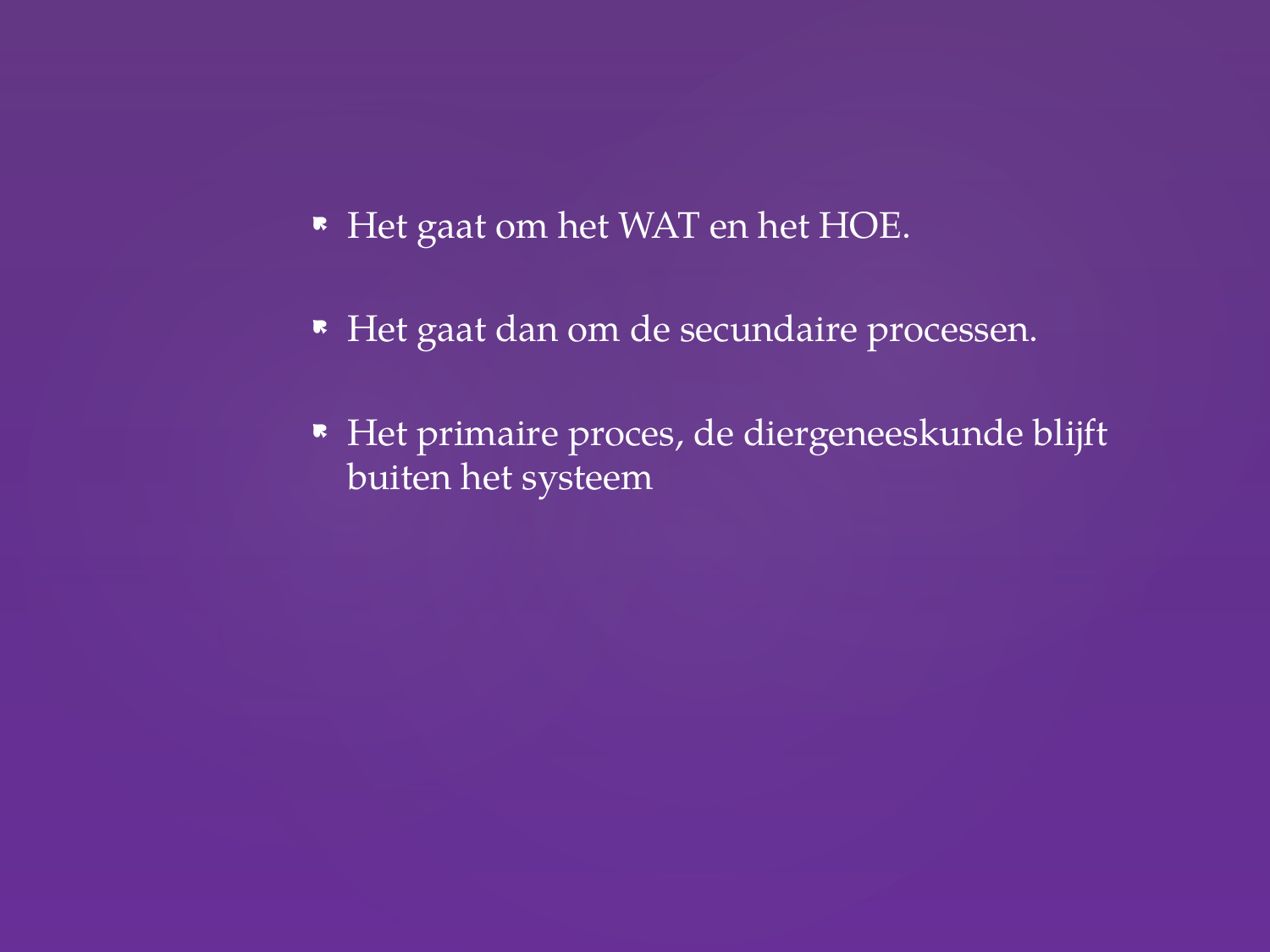

Het gaat om het WAT en het HOE.

Het gaat dan om de secundaire processen.

Het primaire proces, de diergeneeskunde blijft buiten het systeem
#